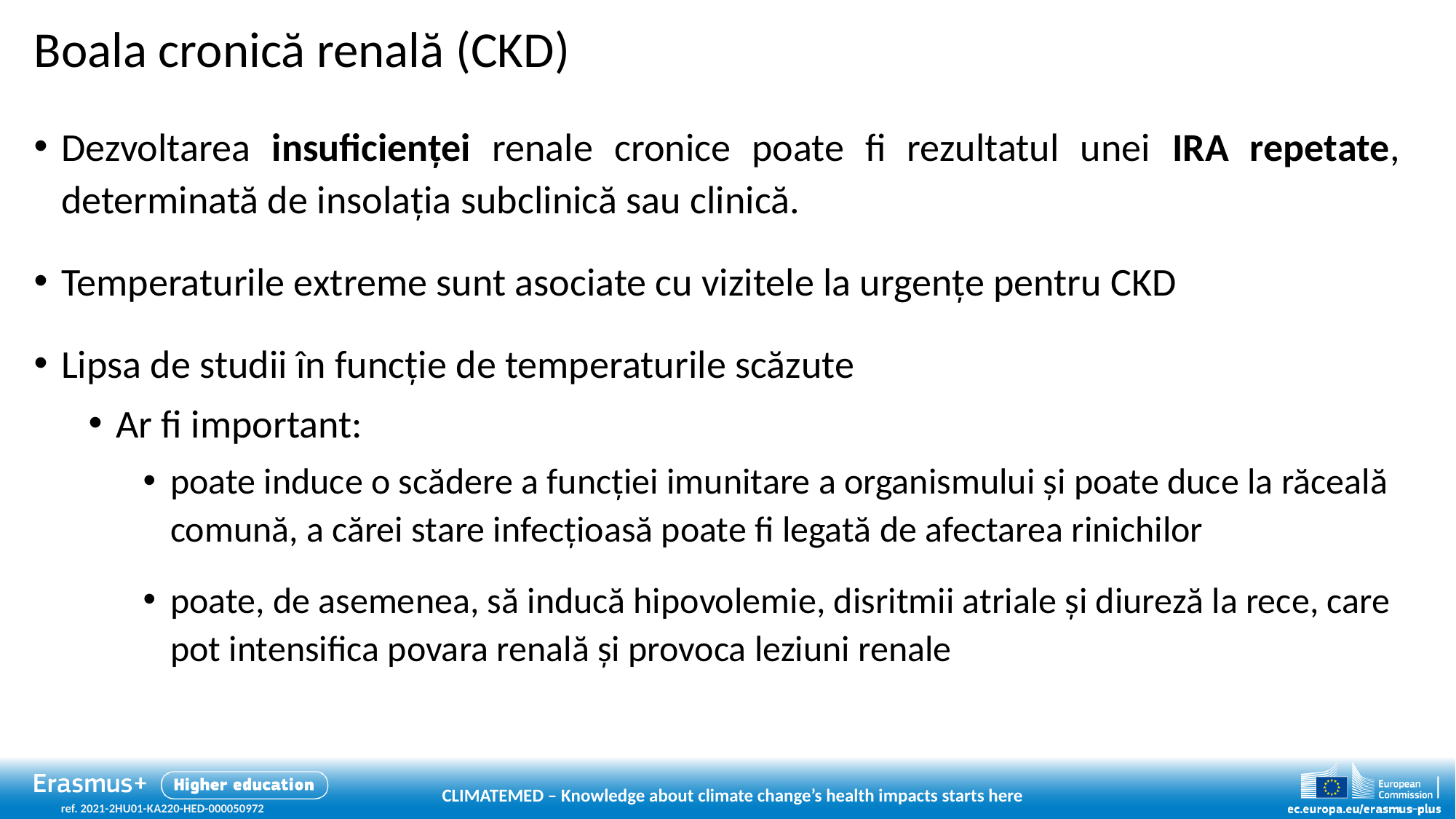

# Boala cronică renală (CKD)
Dezvoltarea insuficienței renale cronice poate fi rezultatul unei IRA repetate, determinată de insolația subclinică sau clinică.
Temperaturile extreme sunt asociate cu vizitele la urgențe pentru CKD
Lipsa de studii în funcție de temperaturile scăzute
Ar fi important:
poate induce o scădere a funcției imunitare a organismului și poate duce la răceală comună, a cărei stare infecțioasă poate fi legată de afectarea rinichilor
poate, de asemenea, să inducă hipovolemie, disritmii atriale și diureză la rece, care pot intensifica povara renală și provoca leziuni renale